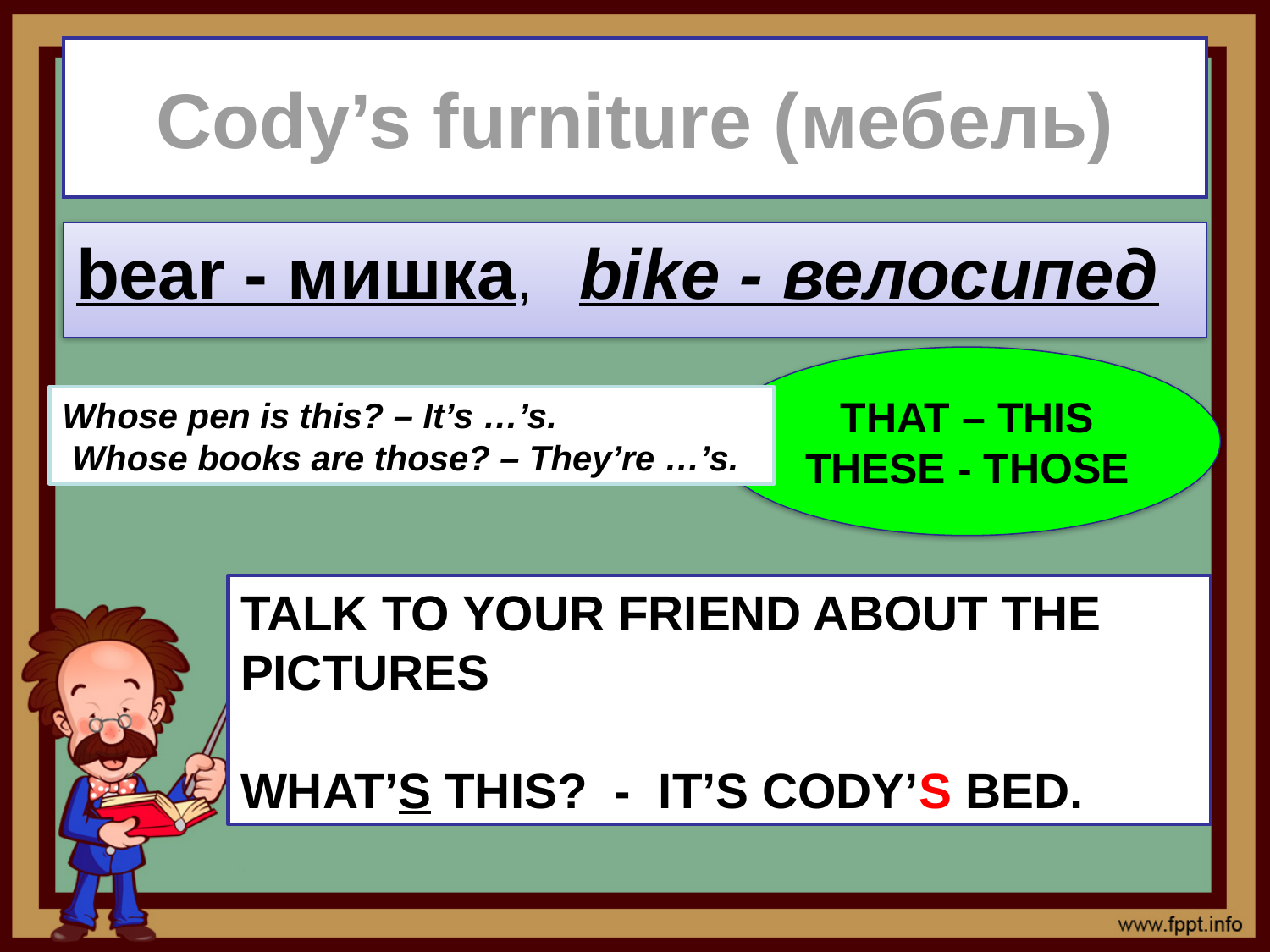

# Cody’s furniture (мебель)
bear - мишка,   bike - велосипед
That – this
These - those
Whose pen is this? – It’s …’s.
 Whose books are those? – They’re …’s.
Talk to your friend about the pictures

What’s this?  -  It’s Cody’s bed.